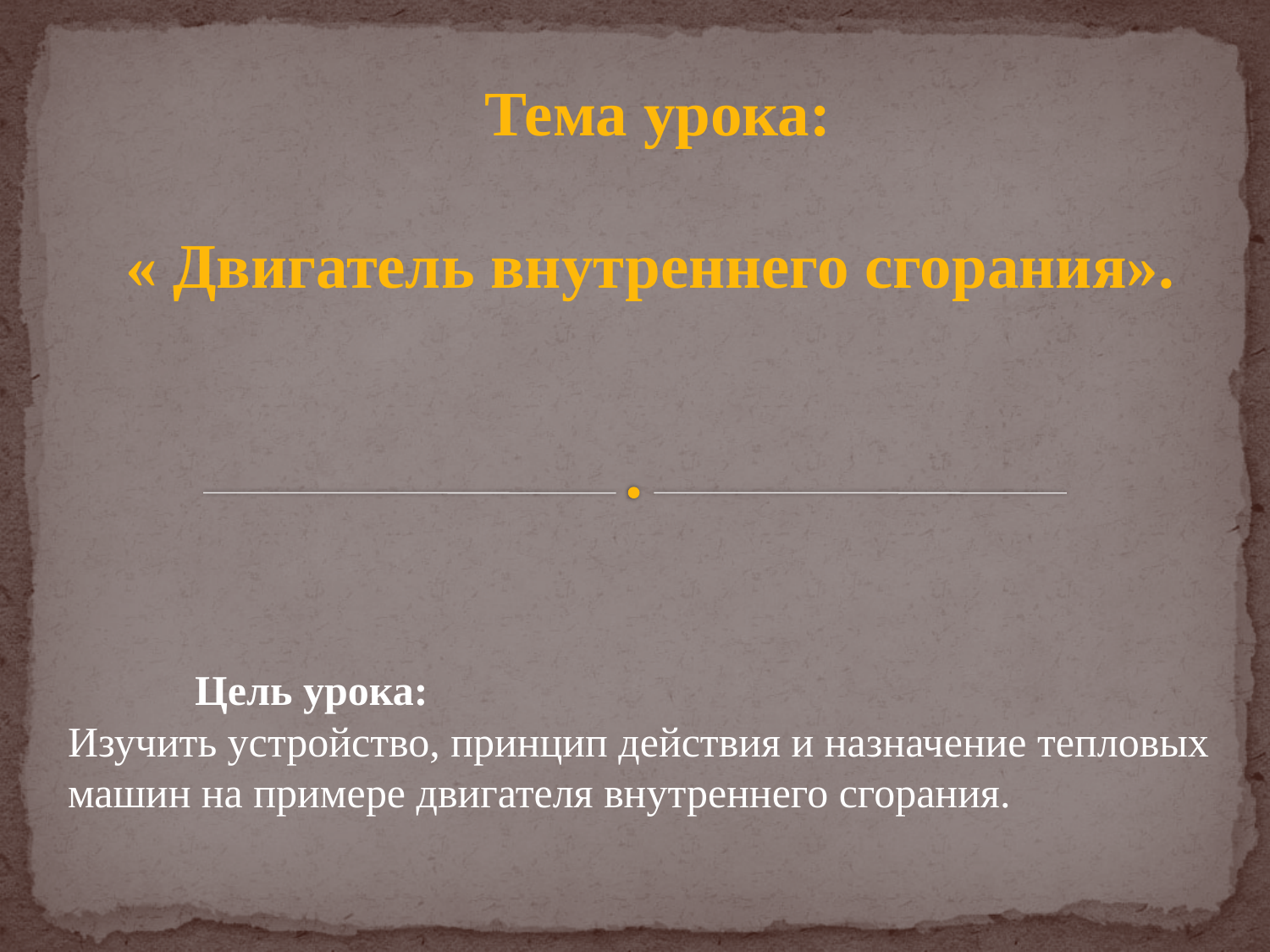

Тема урока:

« Двигатель внутреннего сгорания».

	Цель урока:
Изучить устройство, принцип действия и назначение тепловых машин на примере двигателя внутреннего сгорания.